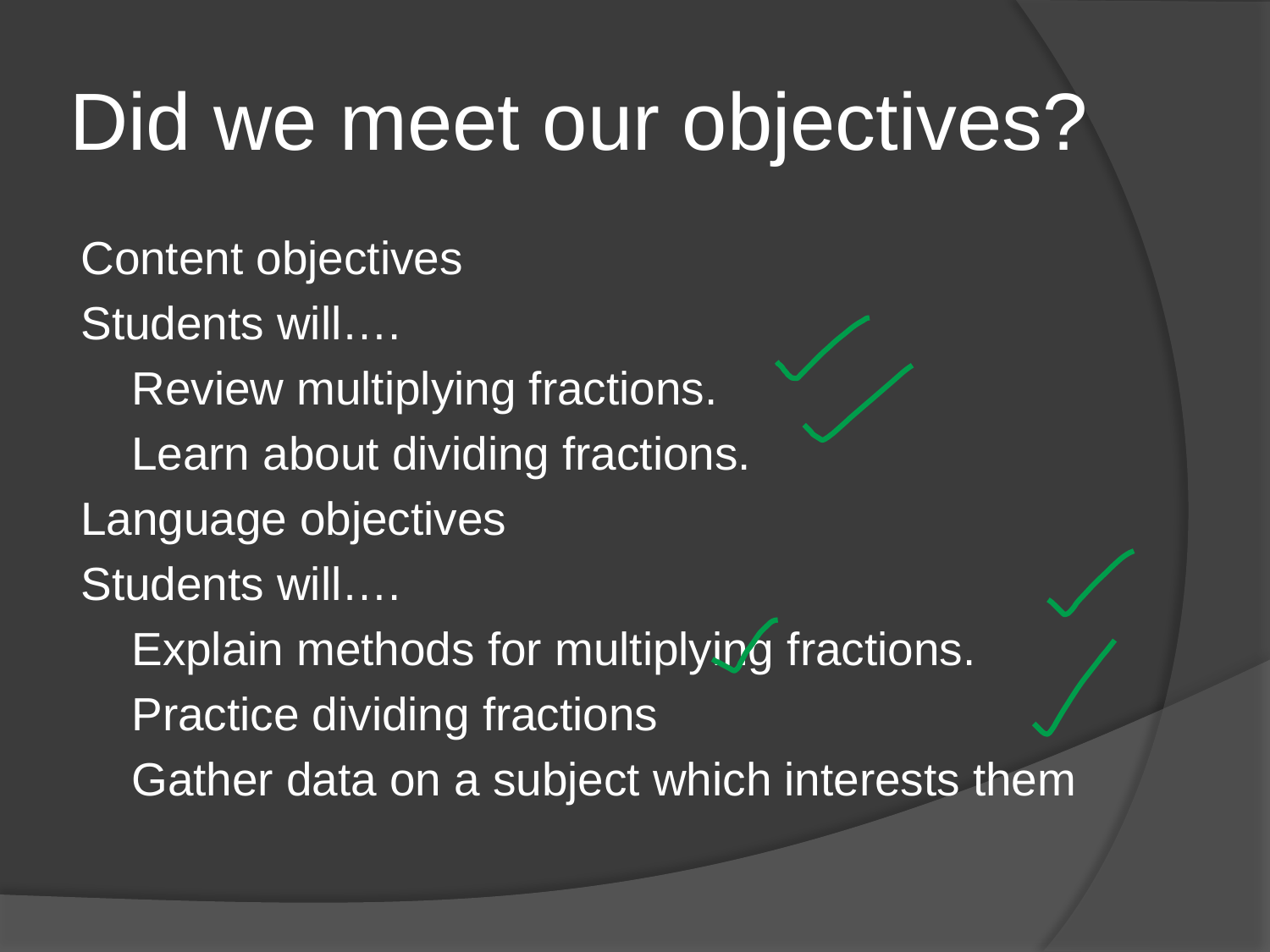

# Did we meet our objectives?
Content objectives
Students will….
	Review multiplying fractions.
	Learn about dividing fractions.
Language objectives
Students will….
	Explain methods for multiplying fractions.
	Practice dividing fractions
	Gather data on a subject which interests them